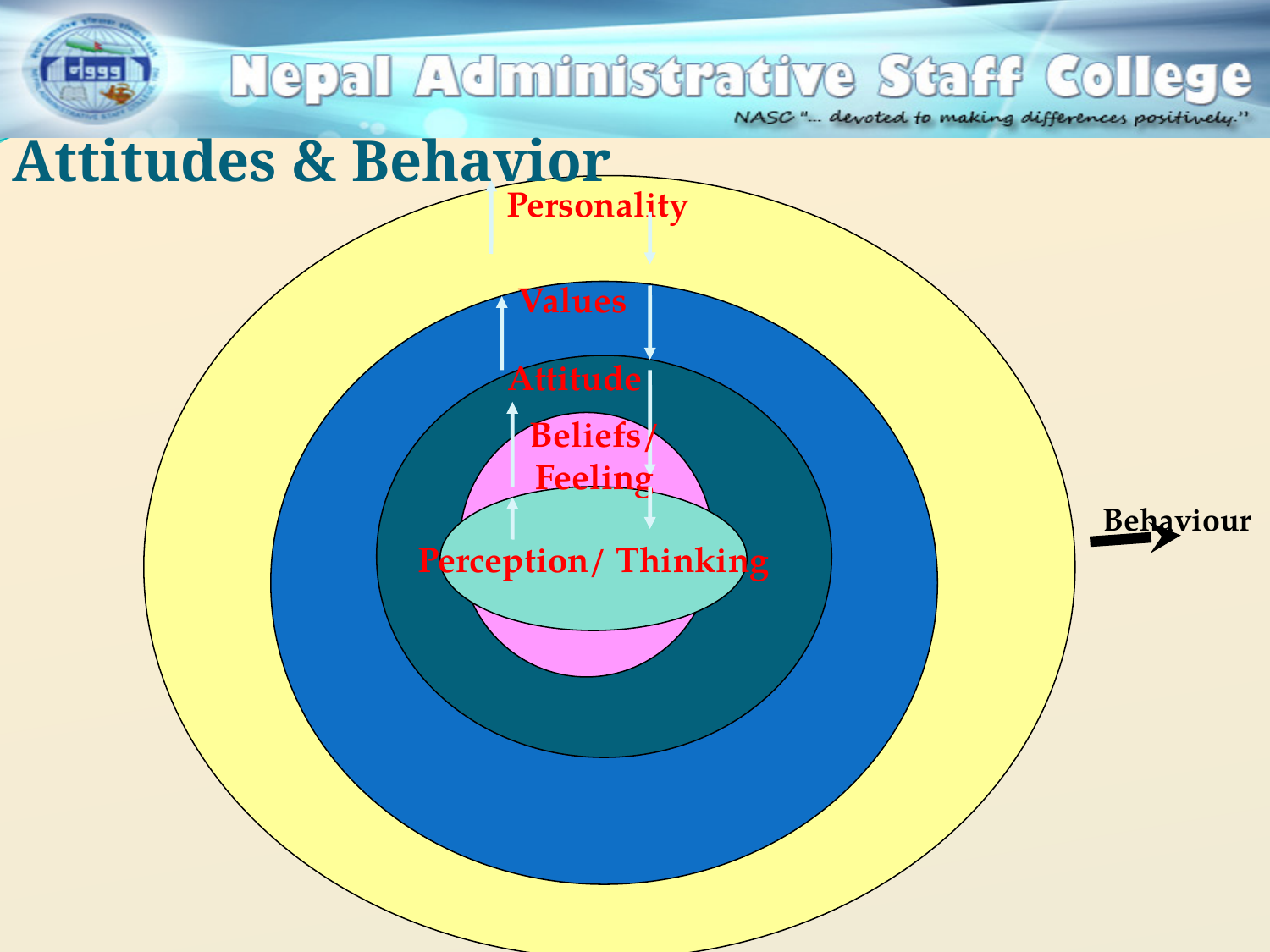

Attitudes & Behavior

Personality

Values

Attitude

Beliefs/
Feeling

Perception/ Thinking

Behaviour